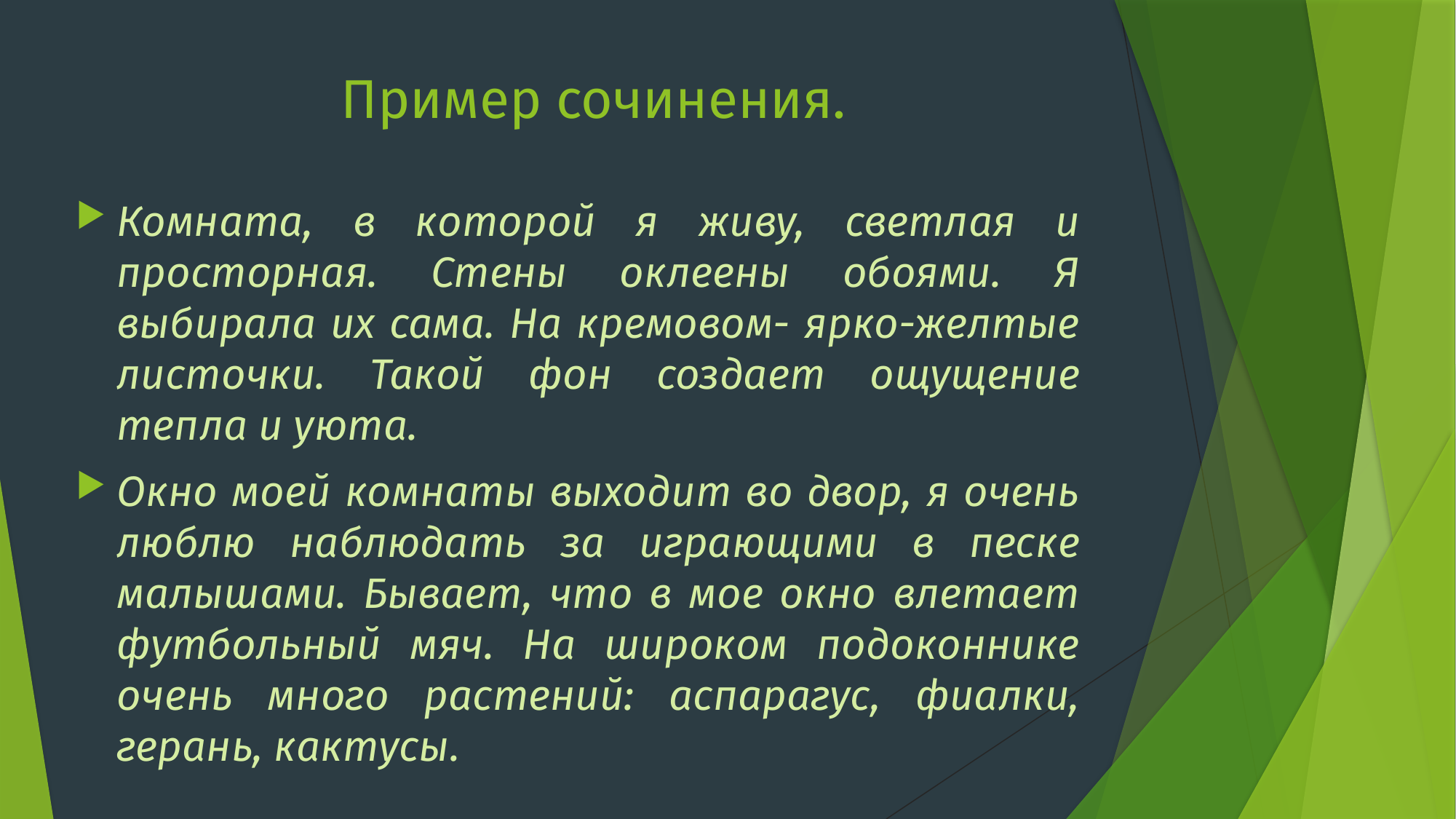

# Пример сочинения.
Комната, в которой я живу, светлая и просторная. Стены оклеены обоями. Я выбирала их сама. На кремовом- ярко-желтые листочки. Такой фон создает ощущение тепла и уюта.
Окно моей комнаты выходит во двор, я очень люблю наблюдать за играющими в песке малышами. Бывает, что в мое окно влетает футбольный мяч. На широком подоконнике очень много растений: аспарагус, фиалки, герань, кактусы.